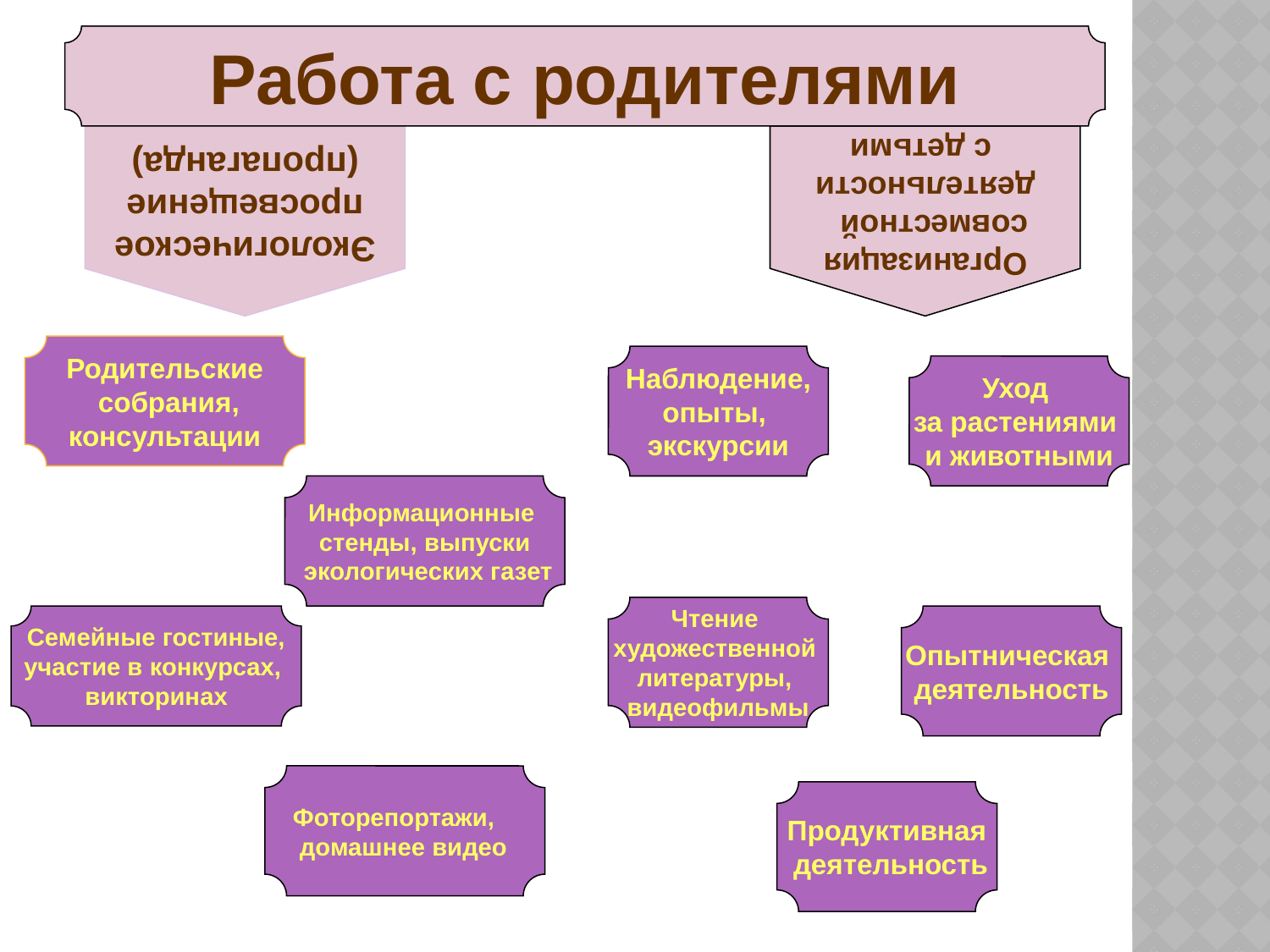

Работа с родителями

Экологическое
 просвещение
(пропаганда)
Организация
совместной
деятельности
 с детьми
Родительские
 собрания,
консультации
Наблюдение,
опыты,
экскурсии
Уход
за растениями
и животными
Информационные
стенды, выпуски
 экологических газет
Чтение
художественной
литературы,
видеофильмы
Семейные гостиные,
участие в конкурсах,
викторинах
Опытническая
деятельность
Фоторепортажи,
 домашнее видео
Продуктивная
 деятельность